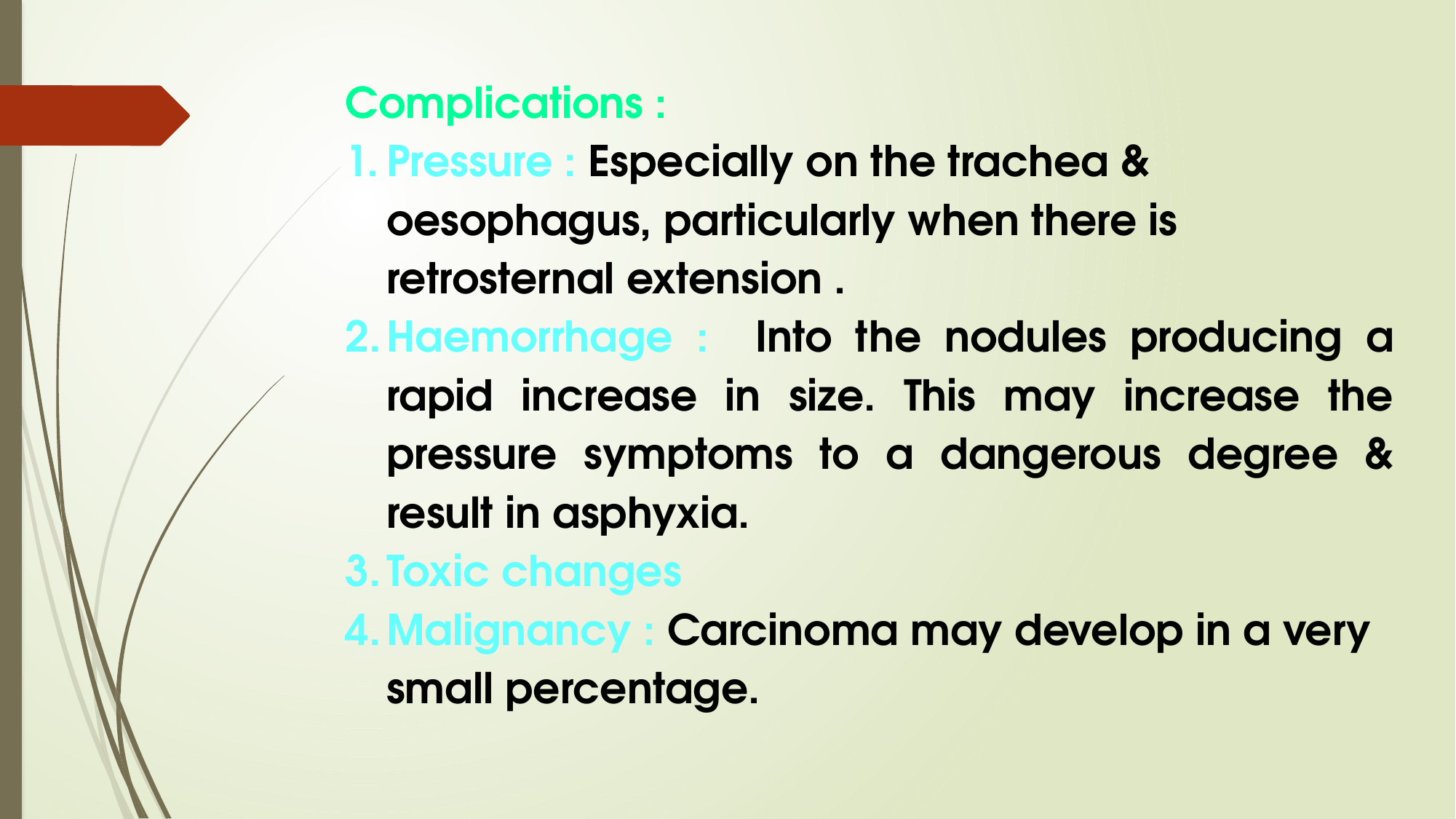

Complications :
Pressure : Especially on the trachea & oesophagus, particularly when there is retrosternal extension .
Haemorrhage :  Into the nodules producing a rapid increase in size. This may increase the pressure symptoms to a dangerous degree & result in asphyxia.
Toxic changes
Malignancy : Carcinoma may develop in a very small percentage.